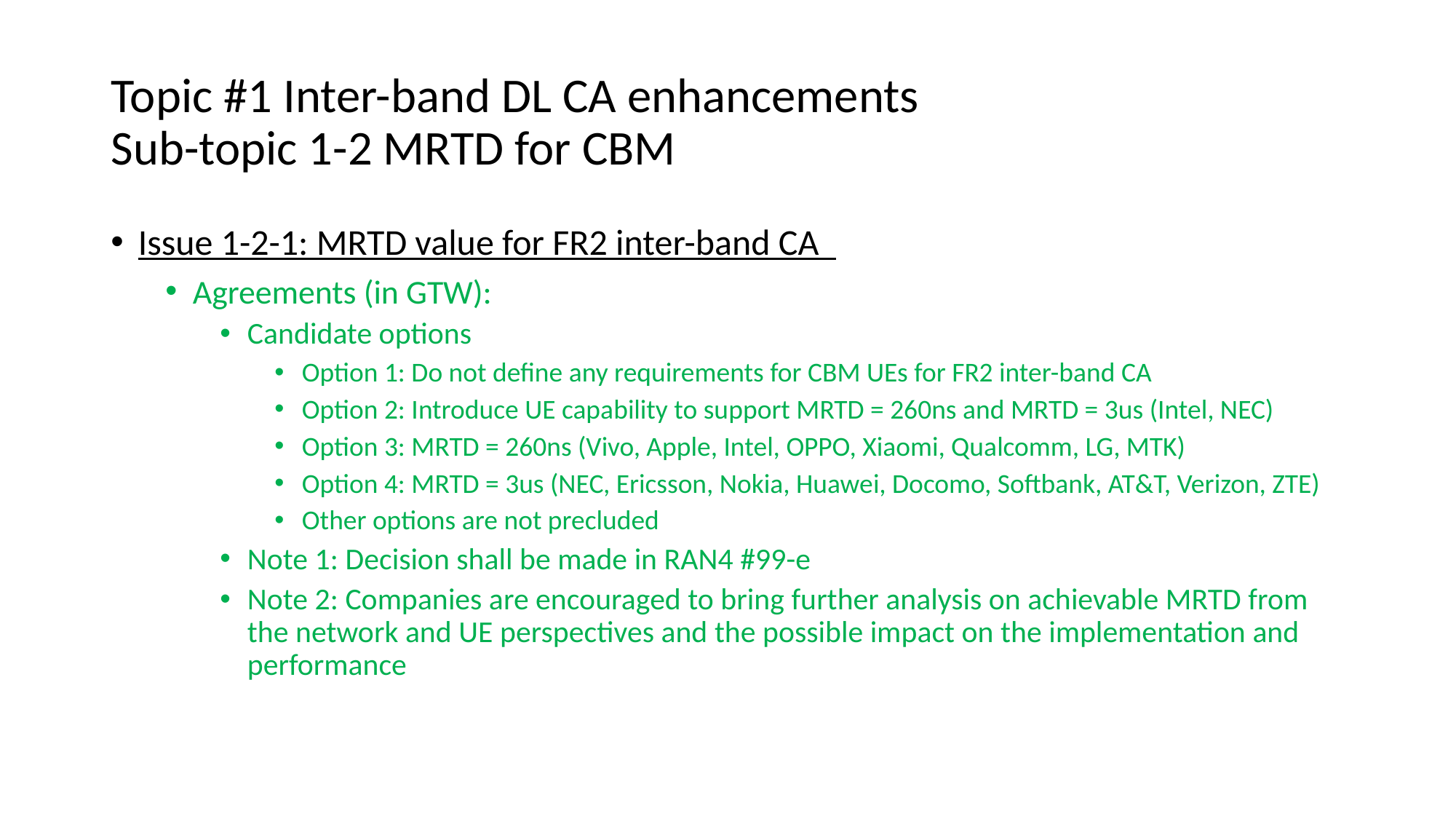

# Topic #1 Inter-band DL CA enhancements Sub-topic 1-2 MRTD for CBM
Issue 1-2-1: MRTD value for FR2 inter-band CA
Agreements (in GTW):
Candidate options
Option 1: Do not define any requirements for CBM UEs for FR2 inter-band CA
Option 2: Introduce UE capability to support MRTD = 260ns and MRTD = 3us (Intel, NEC)
Option 3: MRTD = 260ns (Vivo, Apple, Intel, OPPO, Xiaomi, Qualcomm, LG, MTK)
Option 4: MRTD = 3us (NEC, Ericsson, Nokia, Huawei, Docomo, Softbank, AT&T, Verizon, ZTE)
Other options are not precluded
Note 1: Decision shall be made in RAN4 #99-e
Note 2: Companies are encouraged to bring further analysis on achievable MRTD from the network and UE perspectives and the possible impact on the implementation and performance